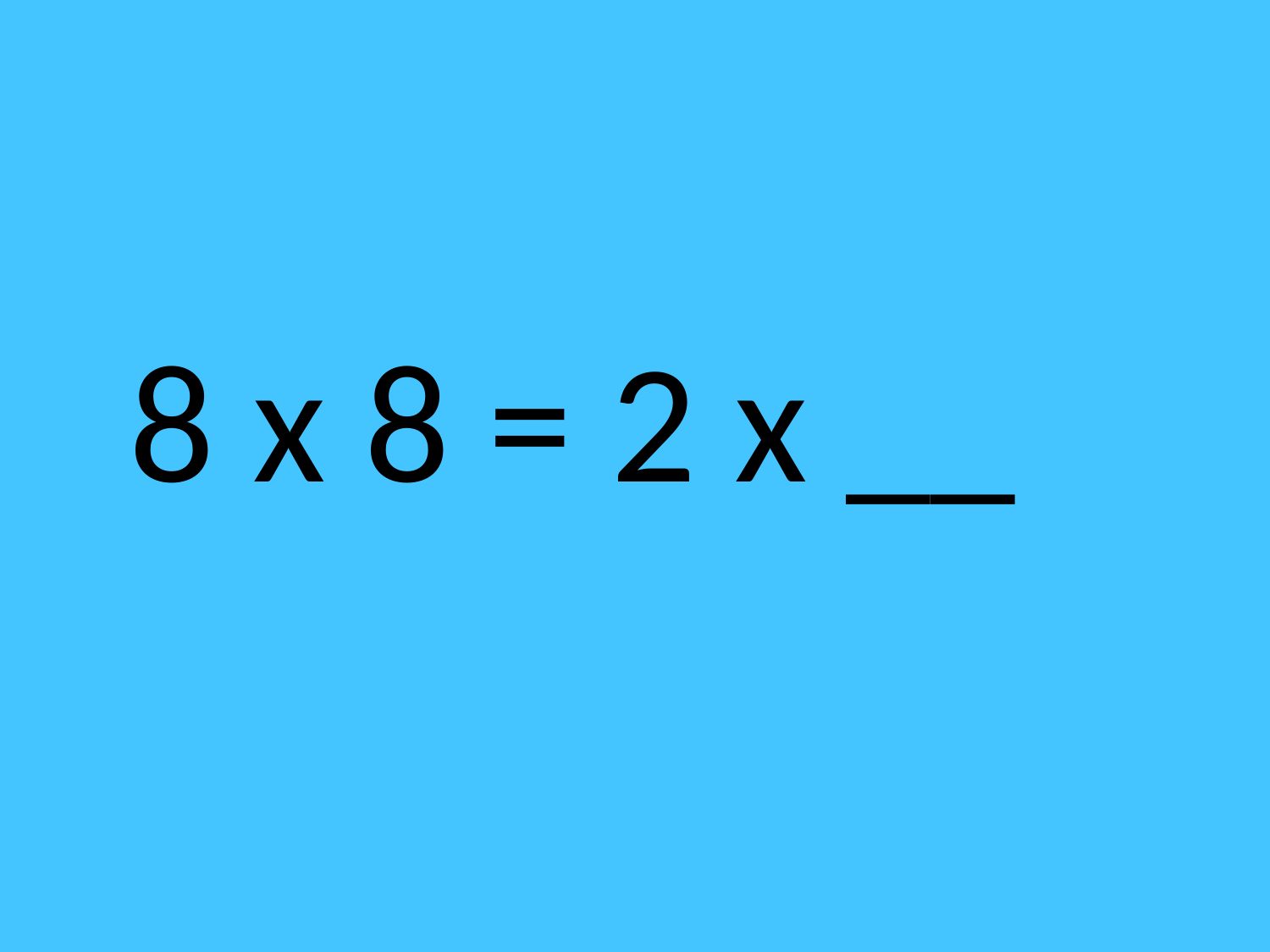

8 x 8 = 2 x __